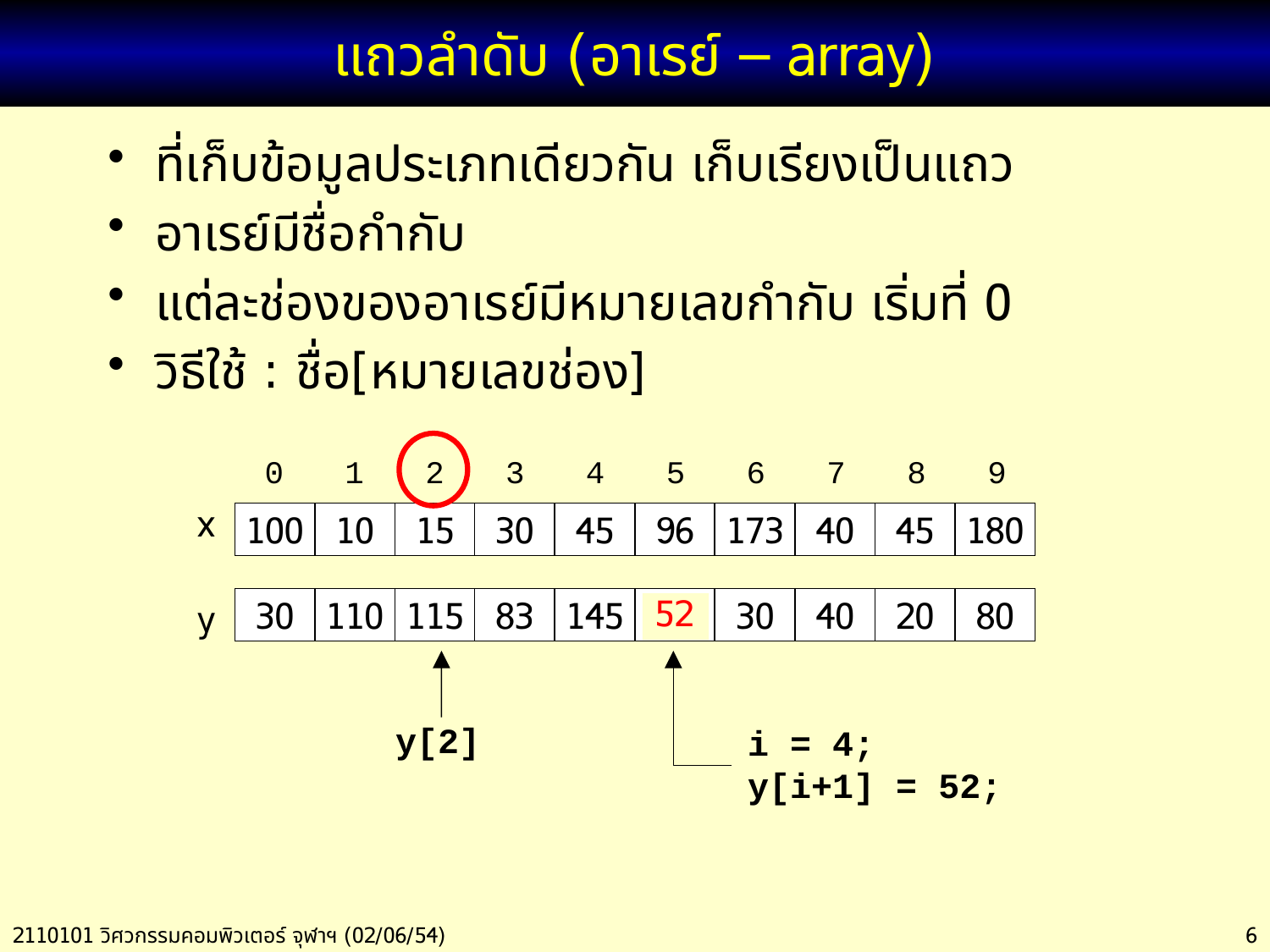

# แถวลำดับ (อาเรย์ – array)
ที่เก็บข้อมูลประเภทเดียวกัน เก็บเรียงเป็นแถว
อาเรย์มีชื่อกำกับ
แต่ละช่องของอาเรย์มีหมายเลขกำกับ เริ่มที่ 0
วิธีใช้ : ชื่อ[หมายเลขช่อง]

0
1
2
3
4
5
6
7
8
9
x
100
10
15
30
45
96
173
40
45
180
30
110
115
83
145
0
30
40
20
80
y
52

y[2]

i = 4;
y[i+1] = 52;